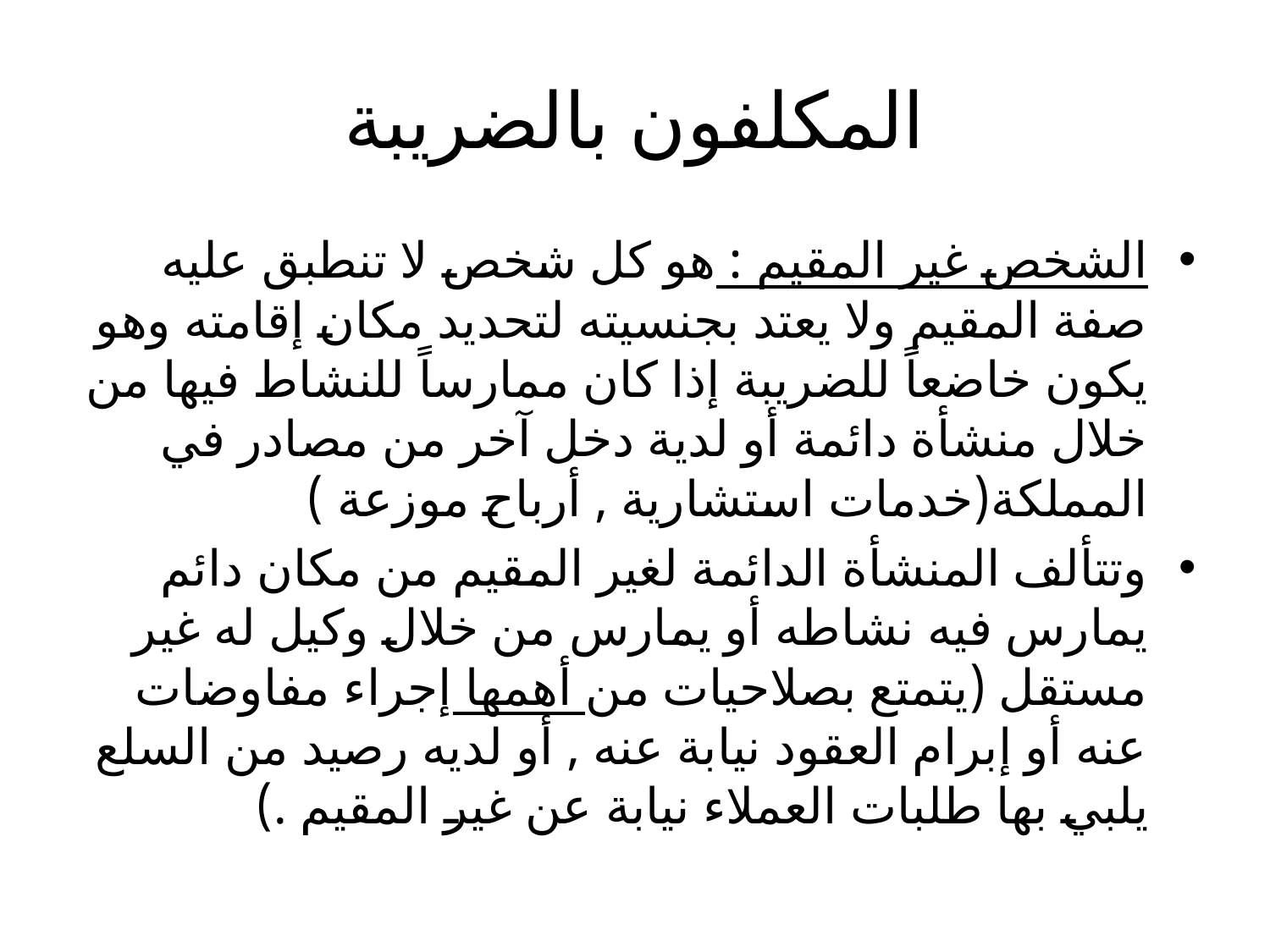

# المكلفون بالضريبة
الشخص غير المقيم : هو كل شخص لا تنطبق عليه صفة المقيم ولا يعتد بجنسيته لتحديد مكان إقامته وهو يكون خاضعاً للضريبة إذا كان ممارساً للنشاط فيها من خلال منشأة دائمة أو لدية دخل آخر من مصادر في المملكة(خدمات استشارية , أرباح موزعة )
وتتألف المنشأة الدائمة لغير المقيم من مكان دائم يمارس فيه نشاطه أو يمارس من خلال وكيل له غير مستقل (يتمتع بصلاحيات من أهمها إجراء مفاوضات عنه أو إبرام العقود نيابة عنه , أو لديه رصيد من السلع يلبي بها طلبات العملاء نيابة عن غير المقيم .)